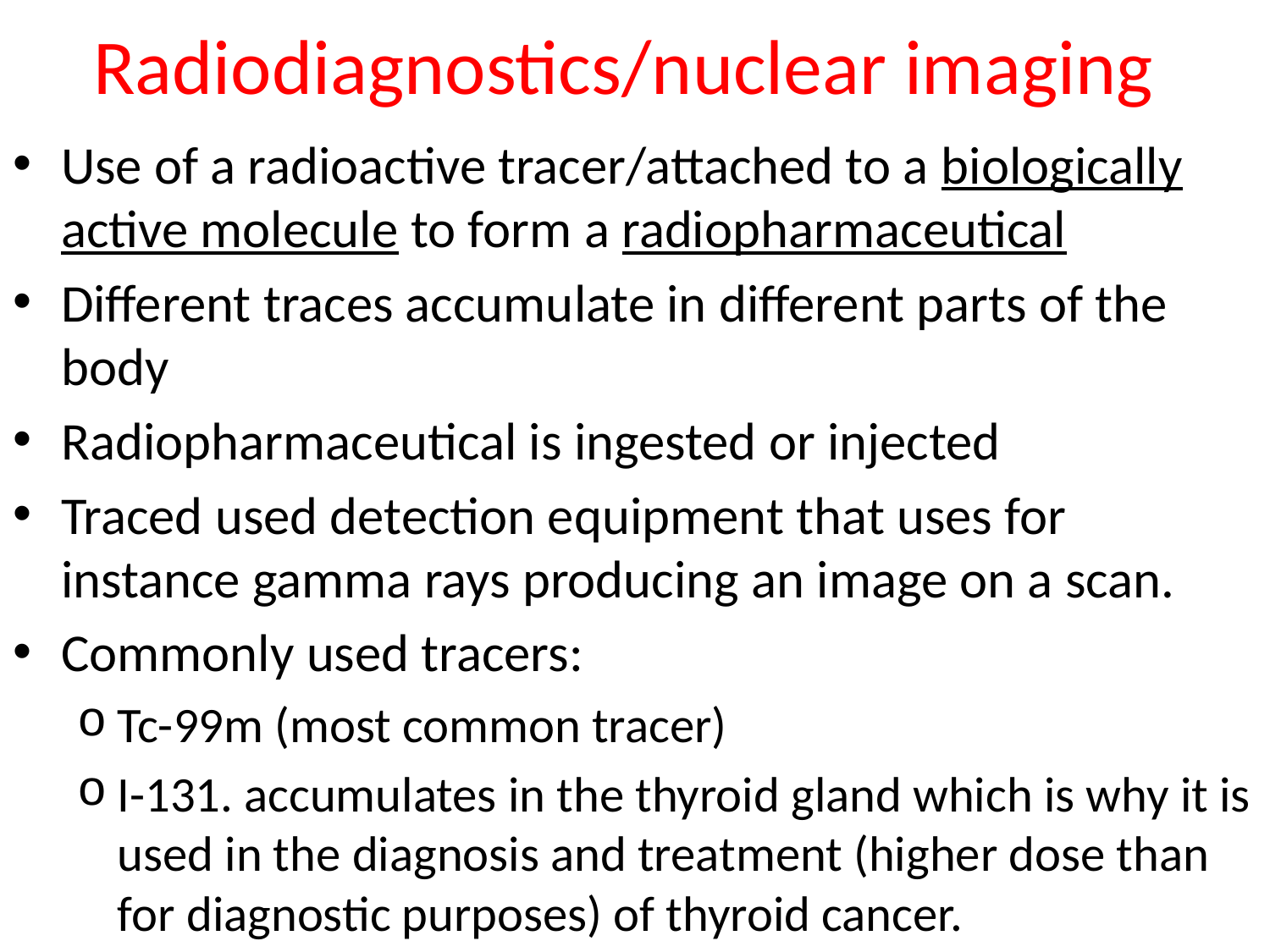

# Radiodiagnostics/nuclear imaging
Use of a radioactive tracer/attached to a biologically active molecule to form a radiopharmaceutical
Different traces accumulate in different parts of the body
Radiopharmaceutical is ingested or injected
Traced used detection equipment that uses for instance gamma rays producing an image on a scan.
Commonly used tracers:
Tc-99m (most common tracer)
I-131. accumulates in the thyroid gland which is why it is used in the diagnosis and treatment (higher dose than for diagnostic purposes) of thyroid cancer.